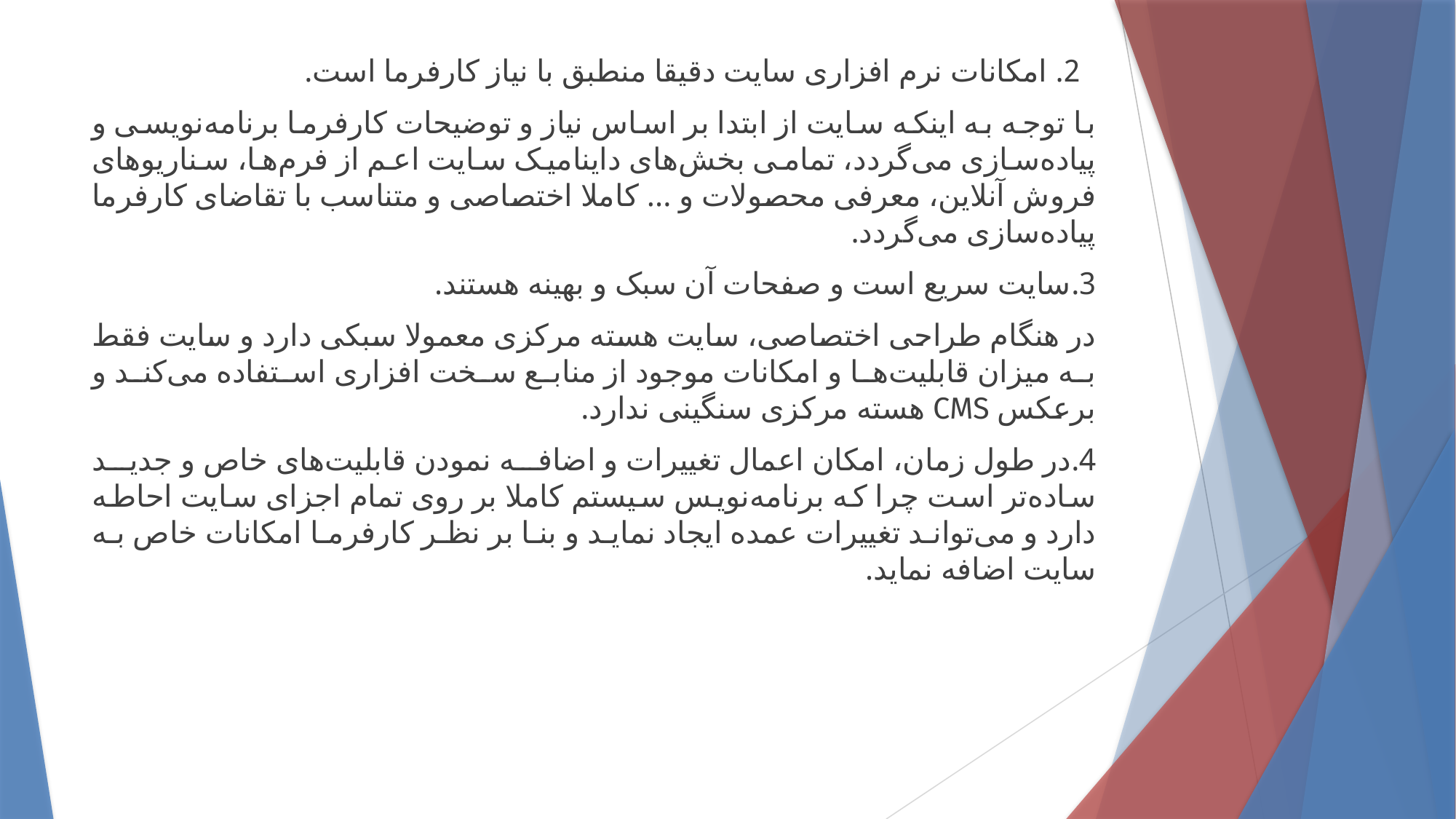

2. امکانات نرم افزاری سایت دقیقا منطبق با نیاز کارفرما است.
با توجه به اینکه سایت از ابتدا بر اساس نیاز و توضیحات کارفرما برنامه‌نویسی و پیاده‌سازی می‌گردد، تمامی بخش‌های داینامیک سایت اعم از فرم‌ها، سناریوهای فروش آنلاین، معرفی محصولات و ... کاملا اختصاصی و متناسب با تقاضای کارفرما پیاده‌سازی می‌گردد.
3.سایت سریع است و صفحات آن سبک و بهینه هستند.
در هنگام طراحی اختصاصی، سایت هسته مرکزی معمولا سبکی دارد و سایت فقط به میزان قابلیت‌ها و امکانات موجود از منابع سخت افزاری استفاده می‌کند و برعکس CMS هسته مرکزی سنگینی ندارد.
4.در طول زمان، امکان اعمال تغییرات و اضافه نمودن قابلیت‌های خاص و جدید ساده‌تر است چرا که برنامه‌نویس سیستم کاملا بر روی تمام اجزای سایت احاطه دارد و می‌تواند تغییرات عمده ایجاد نماید و بنا بر نظر کارفرما امکانات خاص به سایت اضافه نماید.